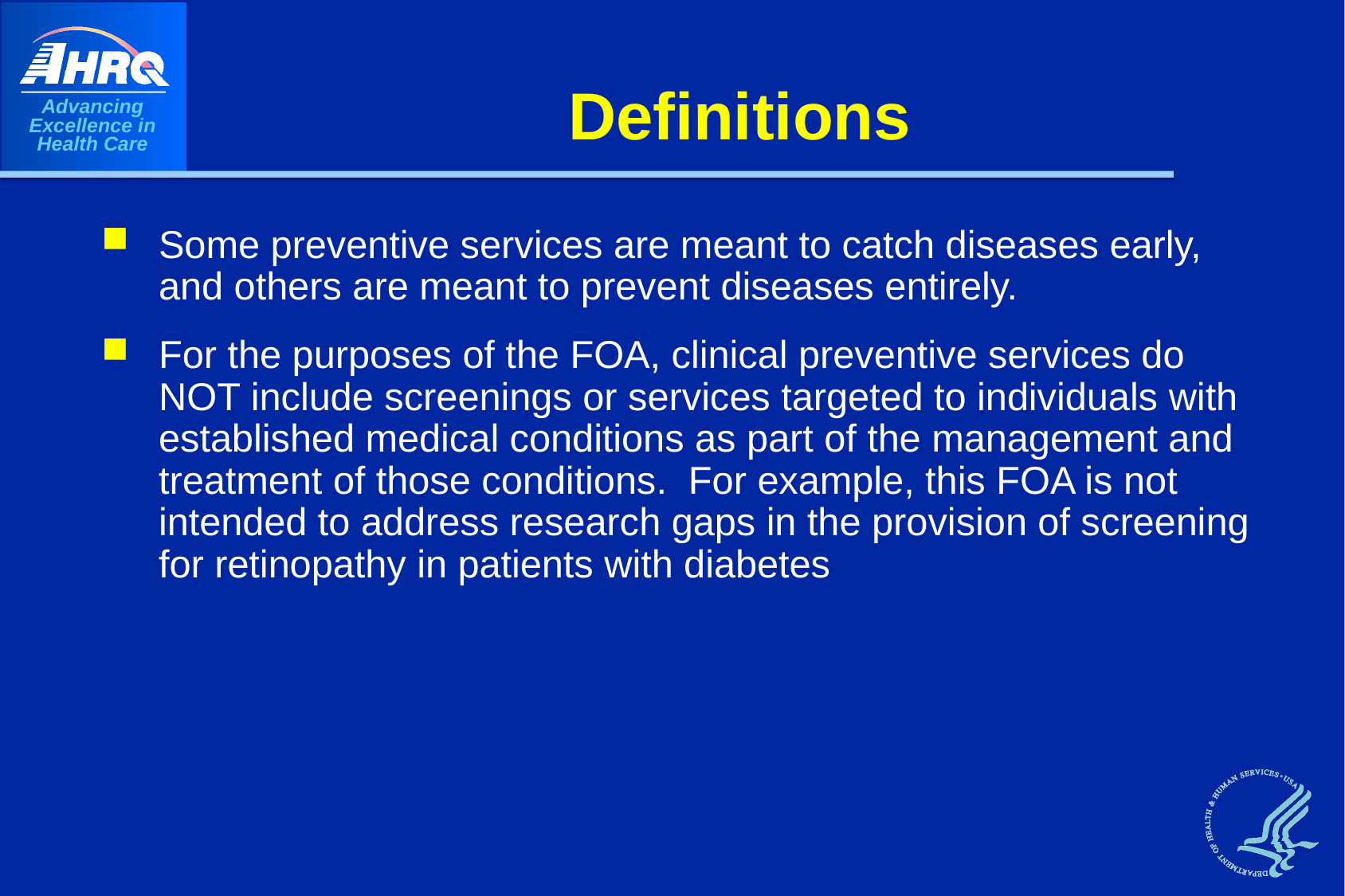

# Definitions
Some preventive services are meant to catch diseases early, and others are meant to prevent diseases entirely.

For the purposes of the FOA, clinical preventive services do NOT include screenings or services targeted to individuals with established medical conditions as part of the management and treatment of those conditions.  For example, this FOA is not intended to address research gaps in the provision of screening for retinopathy in patients with diabetes